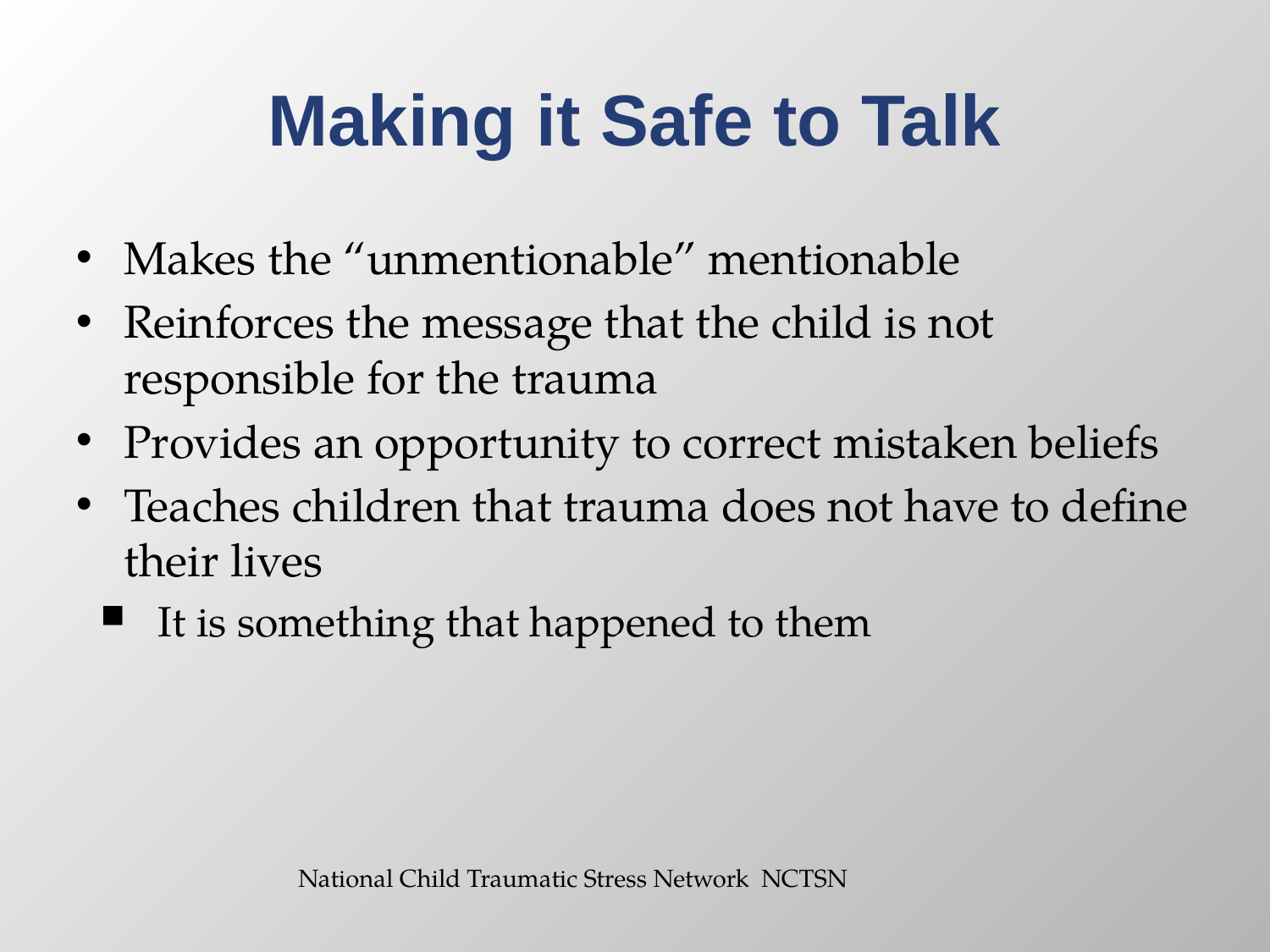

# Making it Safe to Talk
Makes the “unmentionable” mentionable
Reinforces the message that the child is not responsible for the trauma
Provides an opportunity to correct mistaken beliefs
Teaches children that trauma does not have to define their lives
 It is something that happened to them
National Child Traumatic Stress Network  NCTSN